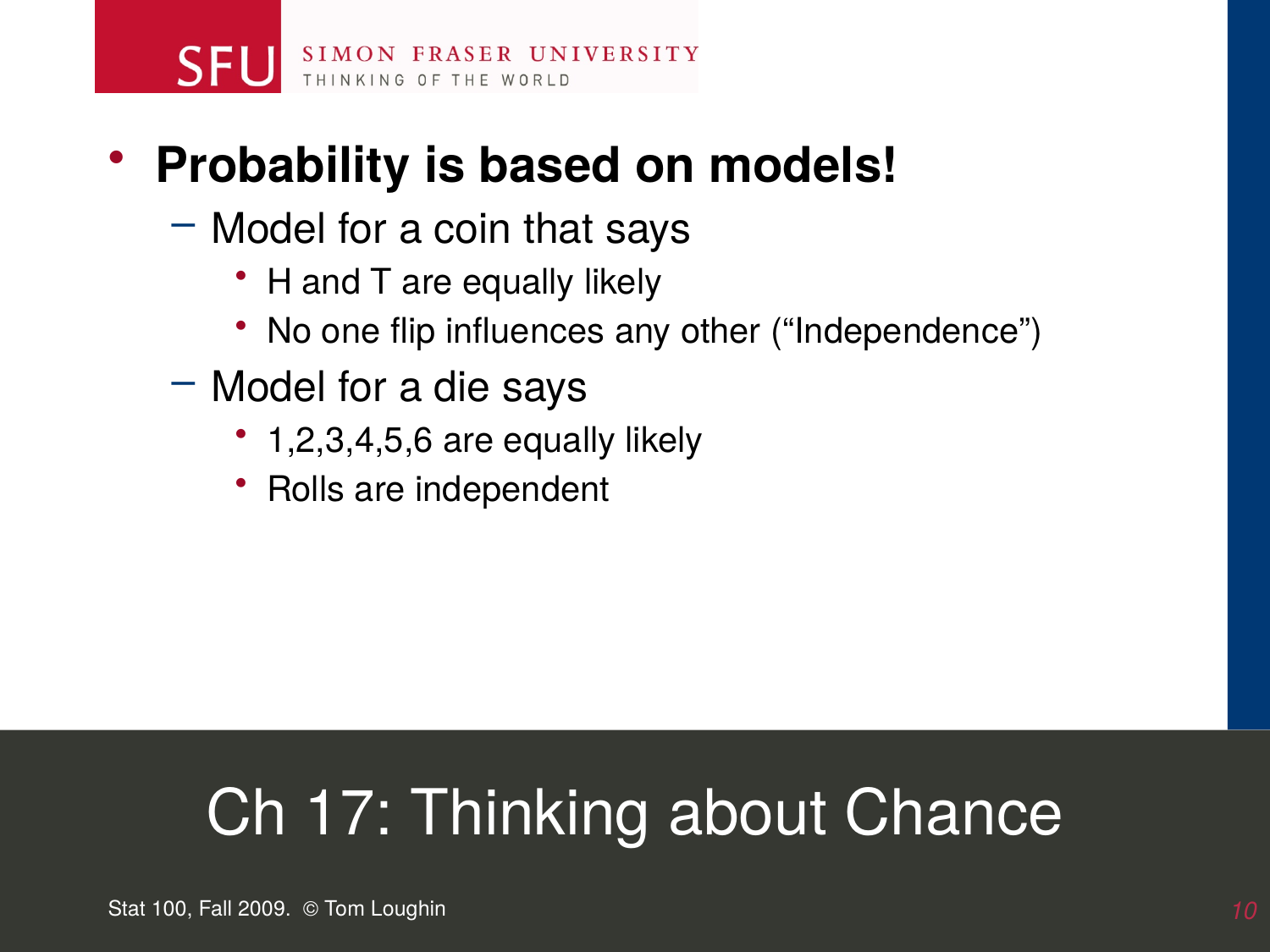

Probability is based on models!
Model for a coin that says
H and T are equally likely
No one flip influences any other (“Independence”)
Model for a die says
1,2,3,4,5,6 are equally likely
Rolls are independent

# Ch 17: Thinking about Chance
Stat 100, Fall 2009.  © Tom Loughin
10